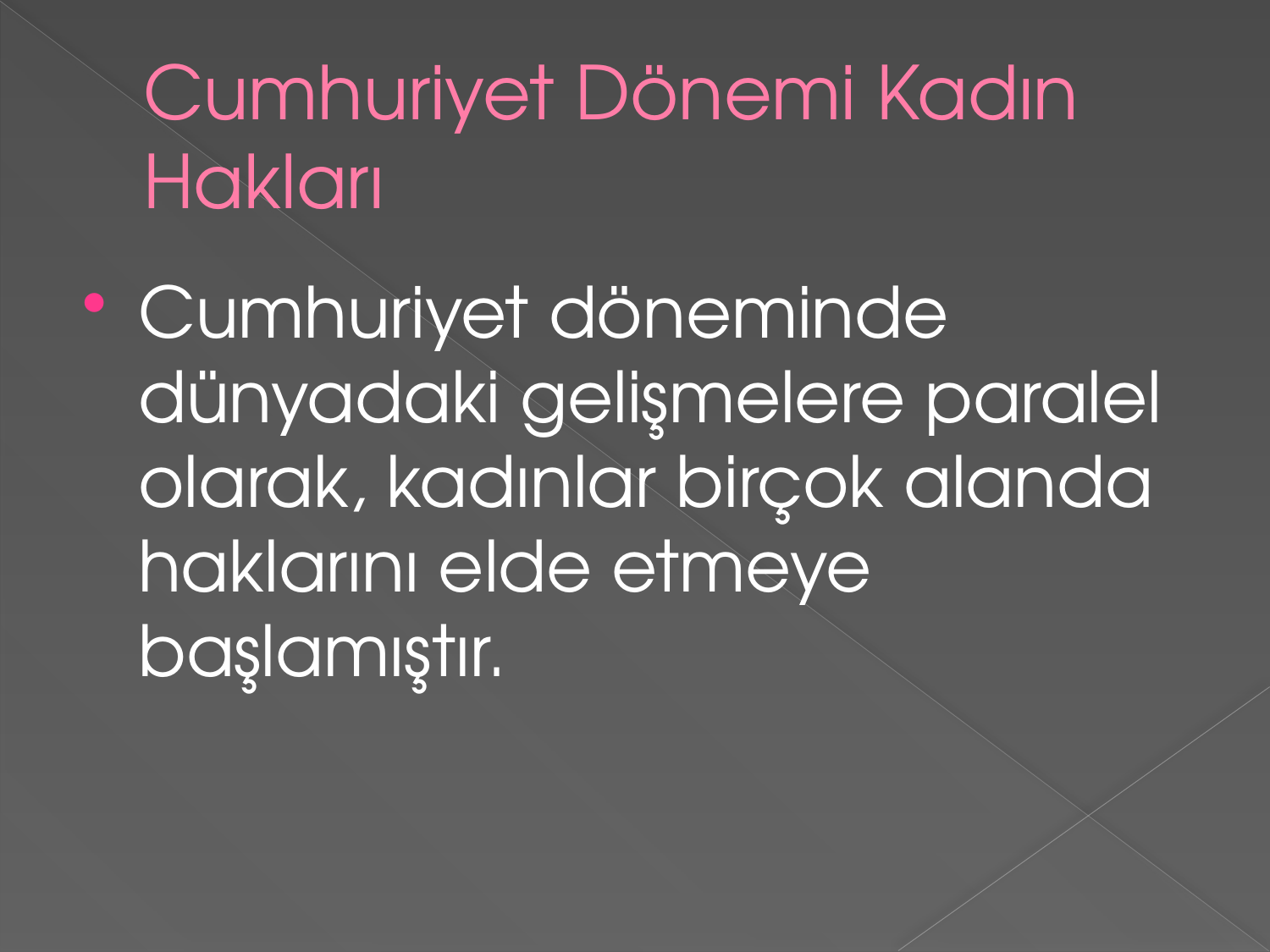

# Cumhuriyet Dönemi Kadın Hakları
Cumhuriyet döneminde dünyadaki gelişmelere paralel olarak, kadınlar birçok alanda haklarını elde etmeye başlamıştır.